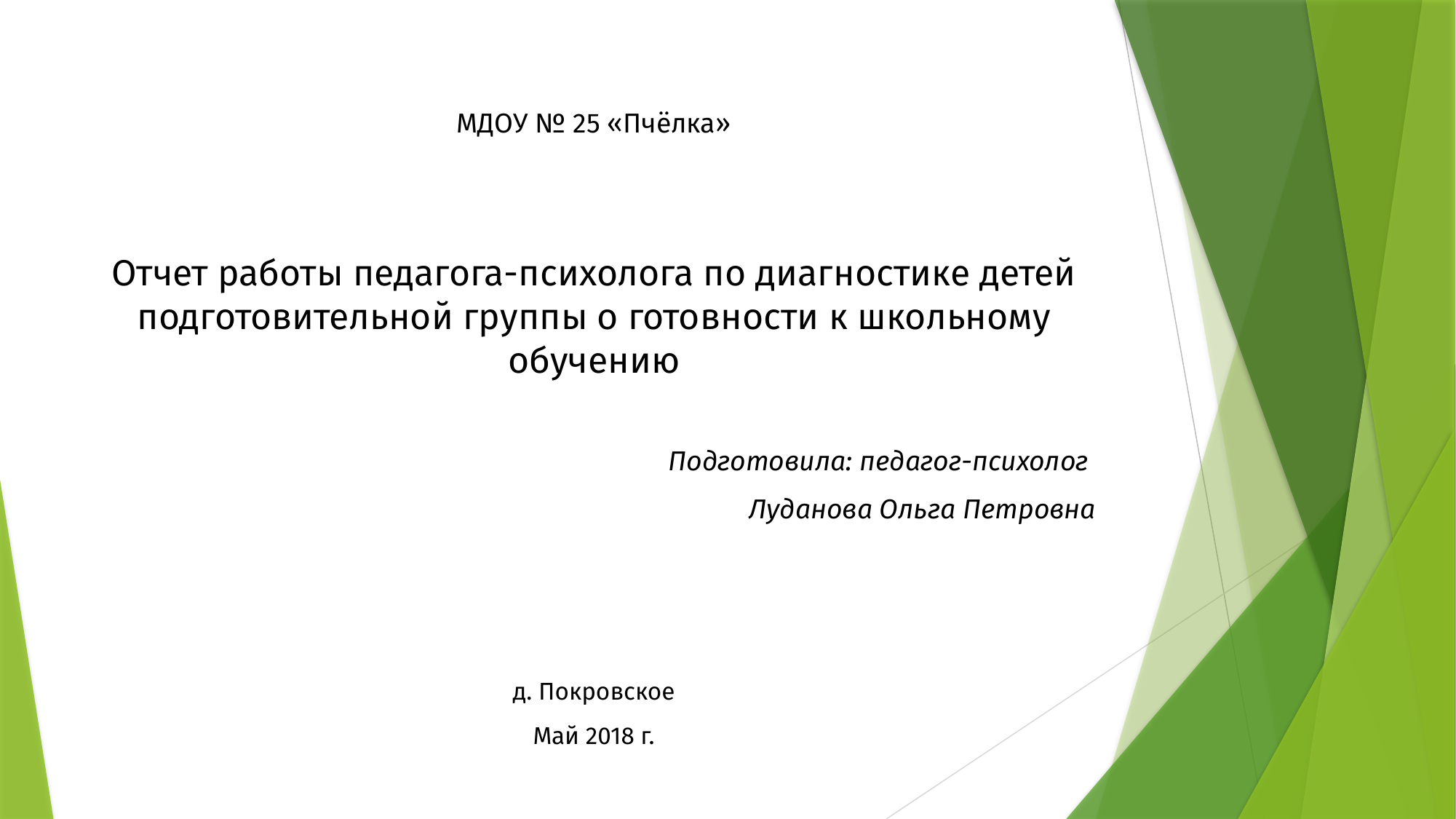

МДОУ № 25 «Пчёлка»

Отчет работы педагога-психолога по диагностике детей подготовительной группы о готовности к школьному обучению

Подготовила: педагог-психолог
Луданова Ольга Петровна

д. Покровское
Май 2018 г.